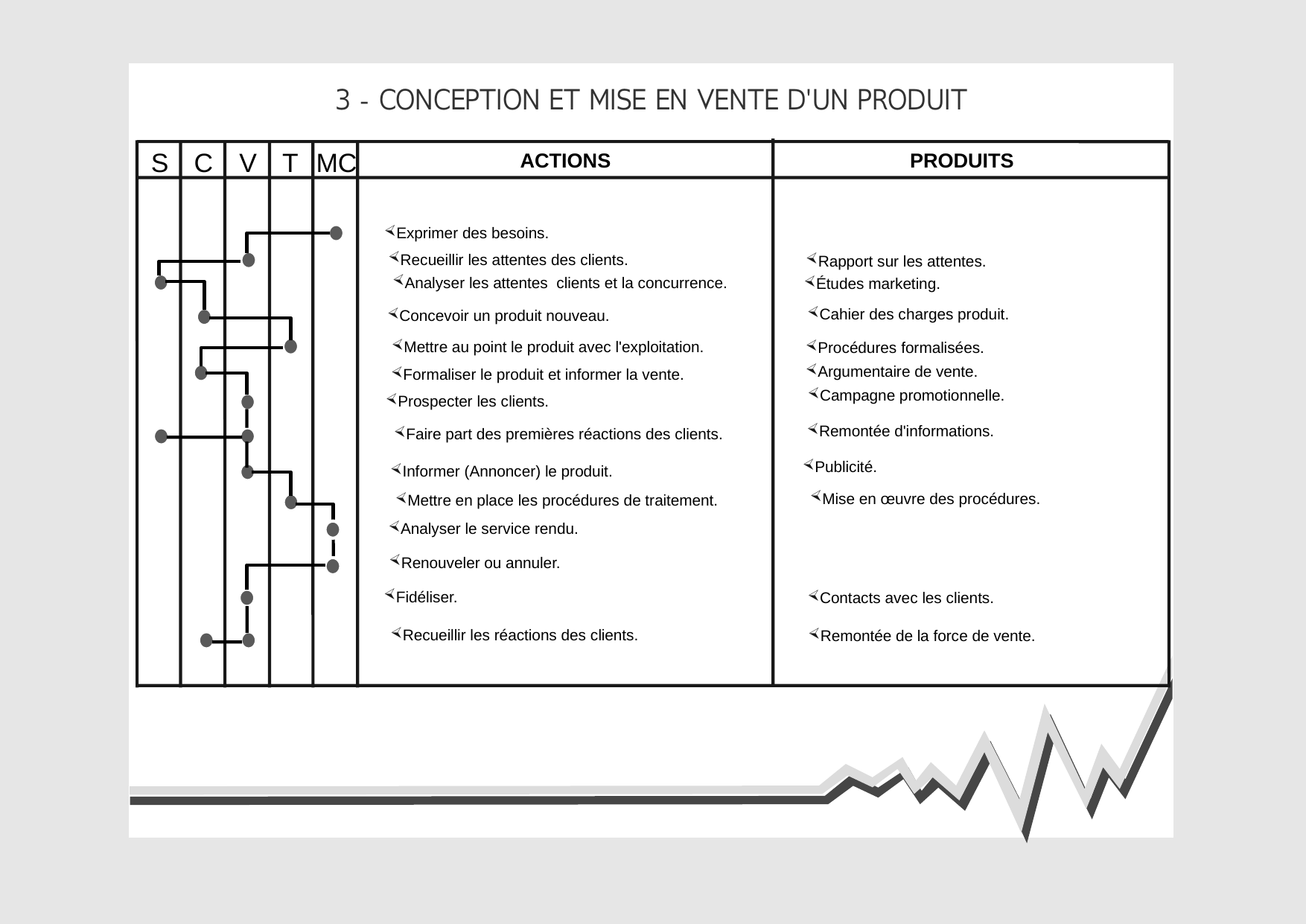

3 - CONCEPTION ET MISE EN VENTE D'UN PRODUIT

S
C
V
T
MC
ACTIONS
PRODUITS

Exprimer des besoins.

Recueillir les attentes des clients.
Rapport sur les attentes.

Analyser les attentes  clients et la concurrence.
Études marketing.

Cahier des charges produit.
Concevoir un produit nouveau.

Mettre au point le produit avec l'exploitation.
Procédures formalisées.

Argumentaire de vente.
Formaliser le produit et informer la vente.

Campagne promotionnelle.
Prospecter les clients.

Remontée d'informations.
Faire part des premières réactions des clients.

Publicité.
Informer (Annoncer) le produit.

Mise en œuvre des procédures.
Mettre en place les procédures de traitement.

Analyser le service rendu.

Renouveler ou annuler.

Fidéliser.
Contacts avec les clients.

Recueillir les réactions des clients.
Remontée de la force de vente.